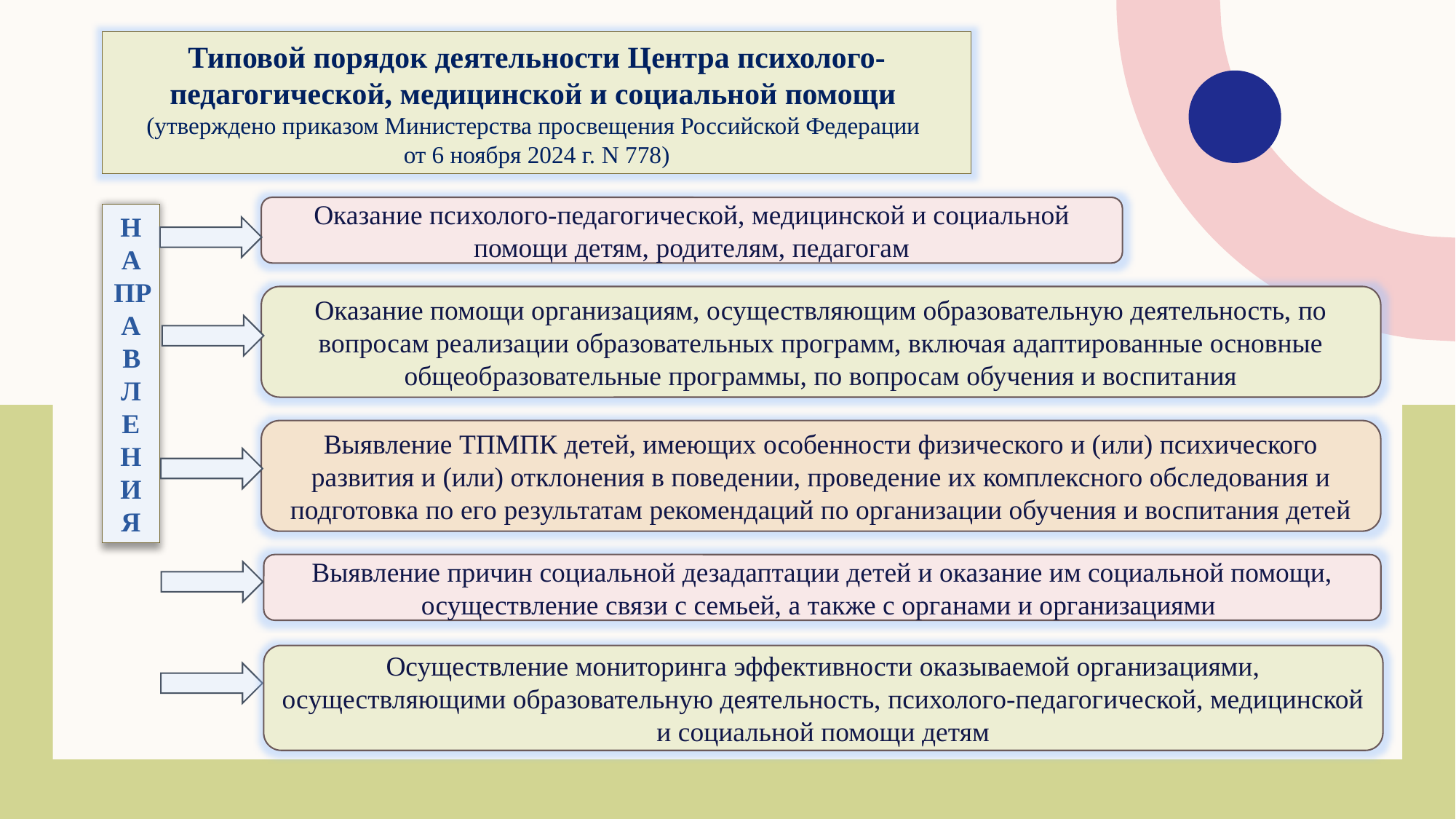

Типовой порядок деятельности Центра психолого-педагогической, медицинской и социальной помощи
(утверждено приказом Министерства просвещения Российской Федерации
от 6 ноября 2024 г. N 778)
Оказание психолого-педагогической, медицинской и социальной помощи детям, родителям, педагогам

НАПРАВЛЕНИЯ

Оказание помощи организациям, осуществляющим образовательную деятельность, по вопросам реализации образовательных программ, включая адаптированные основные общеобразовательные программы, по вопросам обучения и воспитания

Выявление ТПМПК детей, имеющих особенности физического и (или) психического развития и (или) отклонения в поведении, проведение их комплексного обследования и подготовка по его результатам рекомендаций по организации обучения и воспитания детей

Выявление причин социальной дезадаптации детей и оказание им социальной помощи, осуществление связи с семьей, а также с органами и организациями

Осуществление мониторинга эффективности оказываемой организациями, осуществляющими образовательную деятельность, психолого-педагогической, медицинской и социальной помощи детям